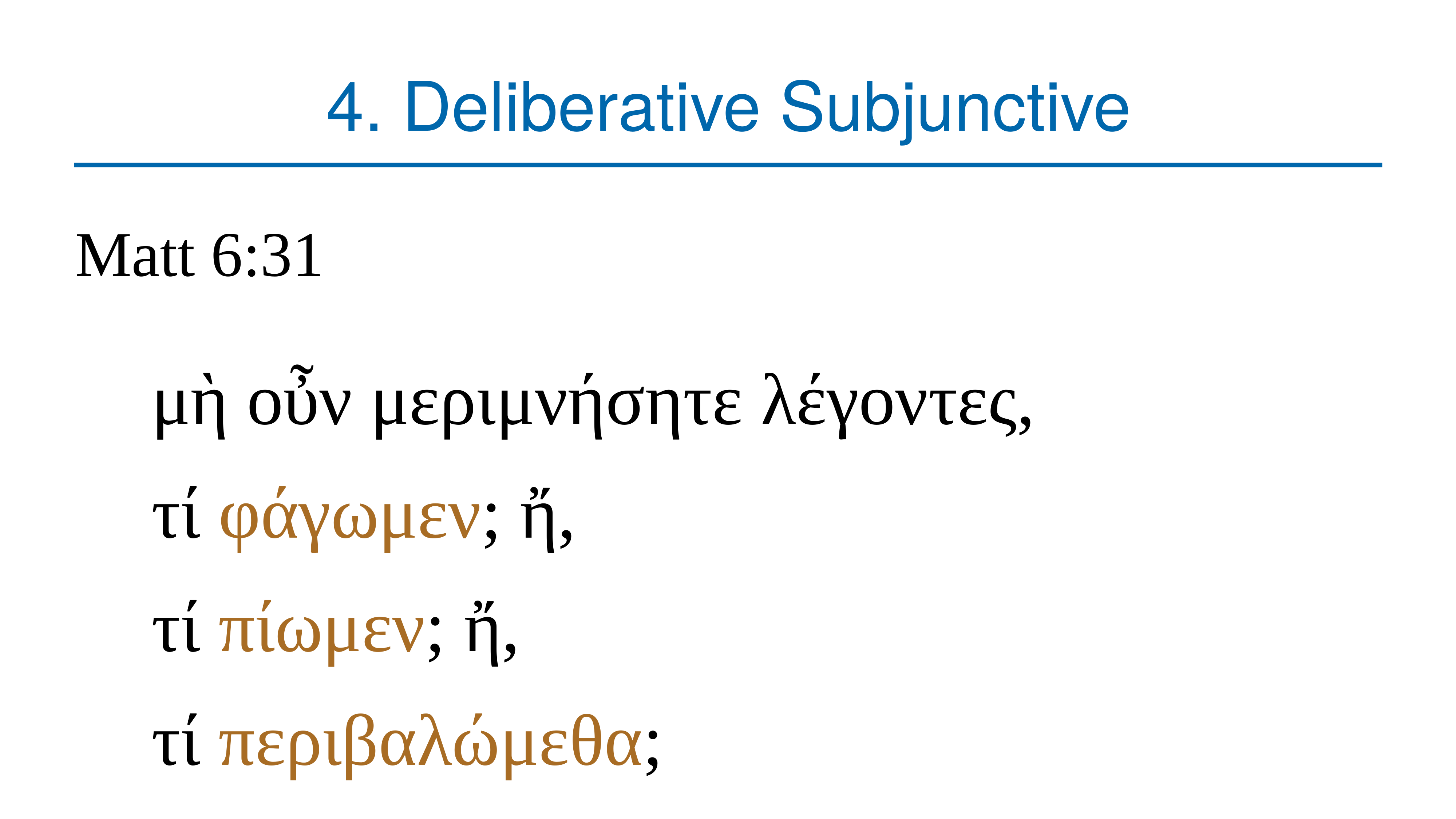

# 4. Deliberative Subjunctive
Matt 6:31
μὴ οὖν μεριμνήσητε λέγοντες,
τί φάγωμεν; ἤ,
τί πίωμεν; ἤ,
τί περιβαλώμεθα;